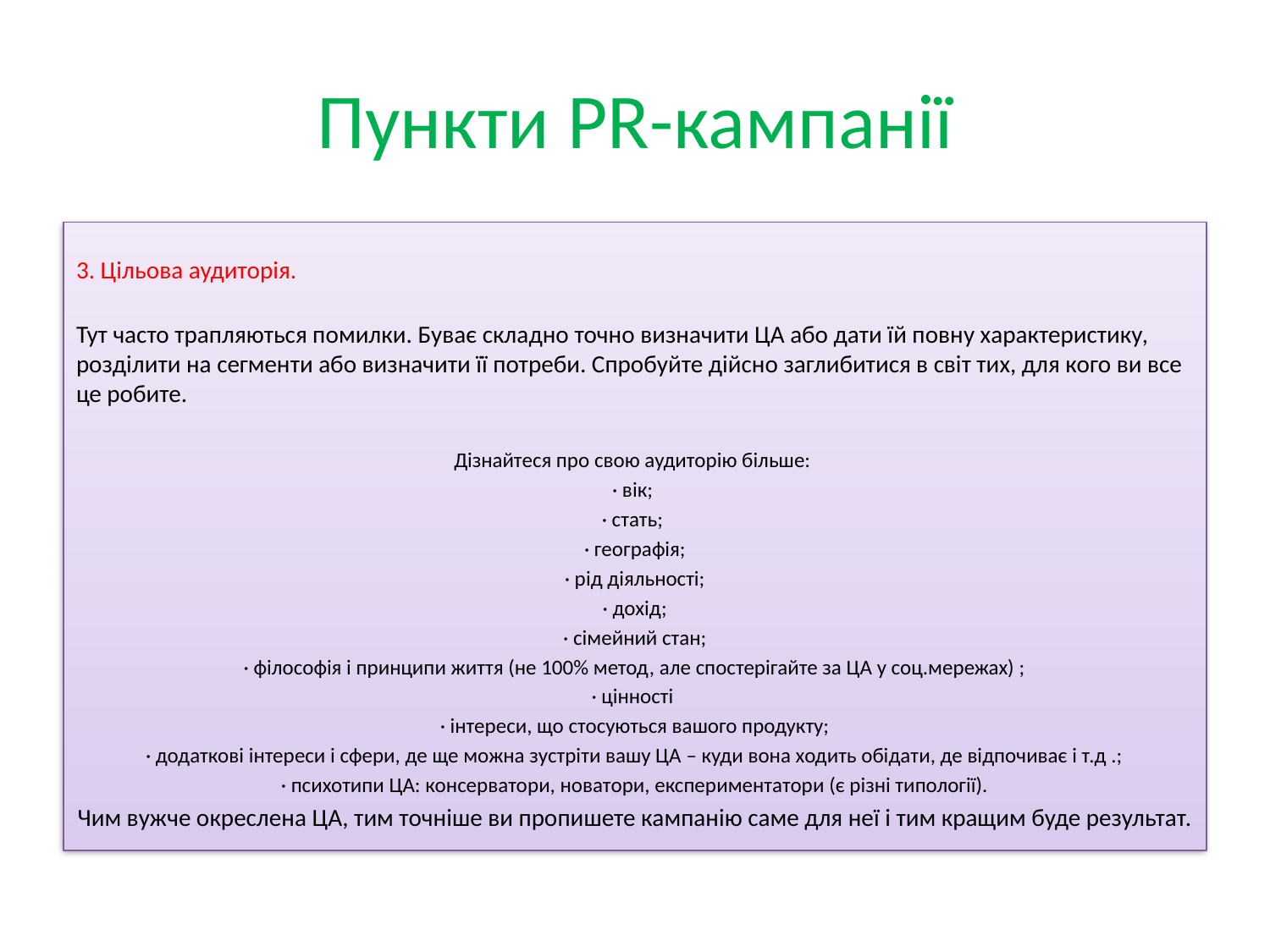

# Пункти PR-кампанії

3. Цільова аудиторія.

Тут часто трапляються помилки. Буває складно точно визначити ЦА або дати їй повну характеристику, розділити на сегменти або визначити її потреби. Спробуйте дійсно заглибитися в світ тих, для кого ви все це робите.

Дізнайтеся про свою аудиторію більше:
· вік;
· стать;
· географія;
· рід діяльності;
· дохід;
· сімейний стан;
· філософія і принципи життя (не 100% метод, але спостерігайте за ЦА у соц.мережах) ;
· цінності
· інтереси, що стосуються вашого продукту;
· додаткові інтереси і сфери, де ще можна зустріти вашу ЦА – куди вона ходить обідати, де відпочиває і т.д .;
· психотипи ЦА: консерватори, новатори, експериментатори (є різні типології).
Чим вужче окреслена ЦА, тим точніше ви пропишете кампанію саме для неї і тим кращим буде результат.